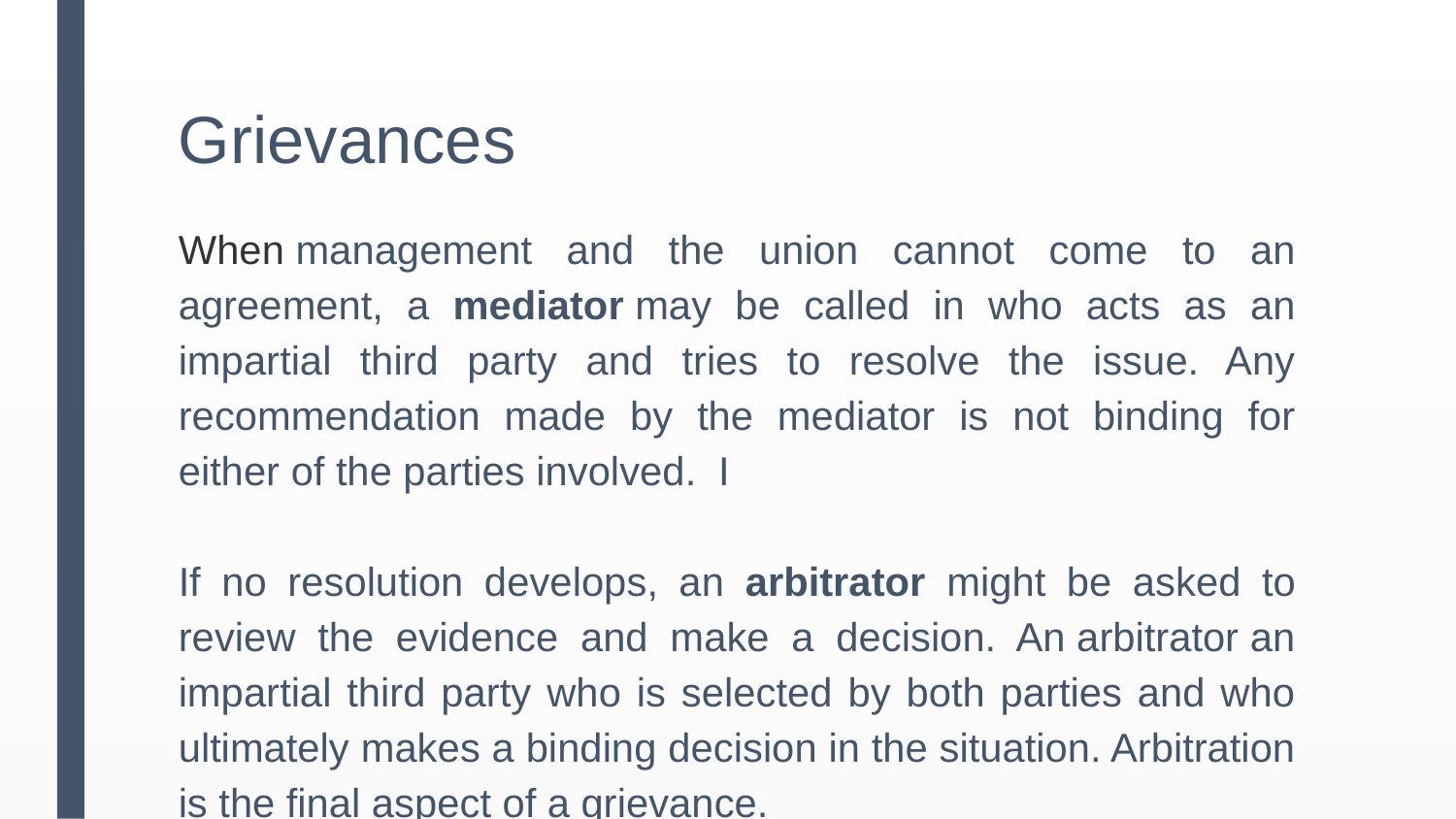

# Grievances
When management and the union cannot come to an agreement, a mediator may be called in who acts as an impartial third party and tries to resolve the issue. Any recommendation made by the mediator is not binding for either of the parties involved.  I

If no resolution develops, an arbitrator might be asked to review the evidence and make a decision. An arbitrator an impartial third party who is selected by both parties and who ultimately makes a binding decision in the situation. Arbitration is the final aspect of a grievance.